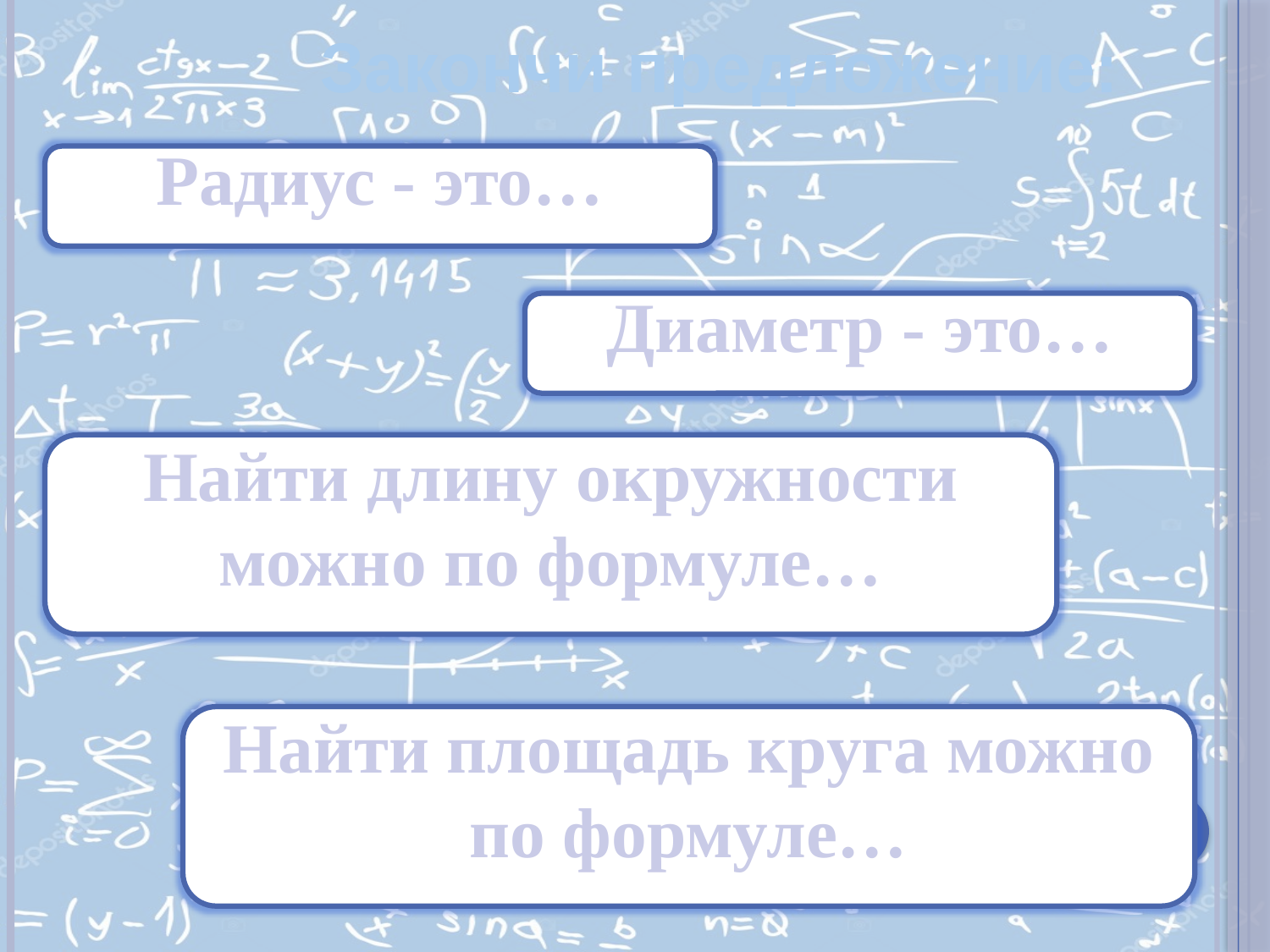

Закончи предложение:
Радиус - это…

Диаметр - это…

Найти длину окружности можно по формуле…

Найти площадь круга можно по формуле…